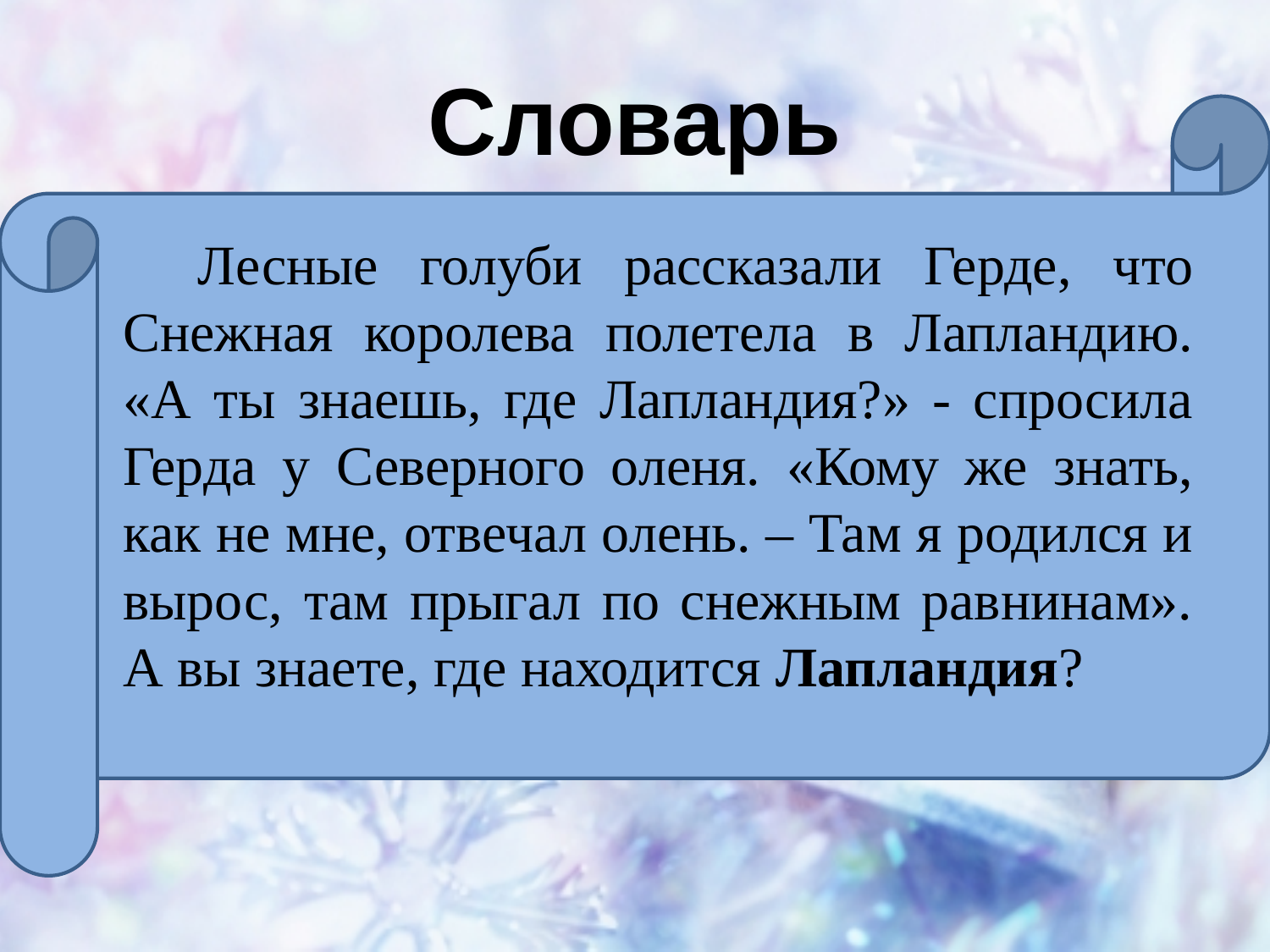

# Словарь

   Лесные голуби рассказали Герде, что Снежная королева полетела в Лапландию. «А ты знаешь, где Лапландия?» - спросила Герда у Северного оленя. «Кому же знать, как не мне, отвечал олень. – Там я родился и вырос, там прыгал по снежным равнинам». А вы знаете, где находится Лапландия?